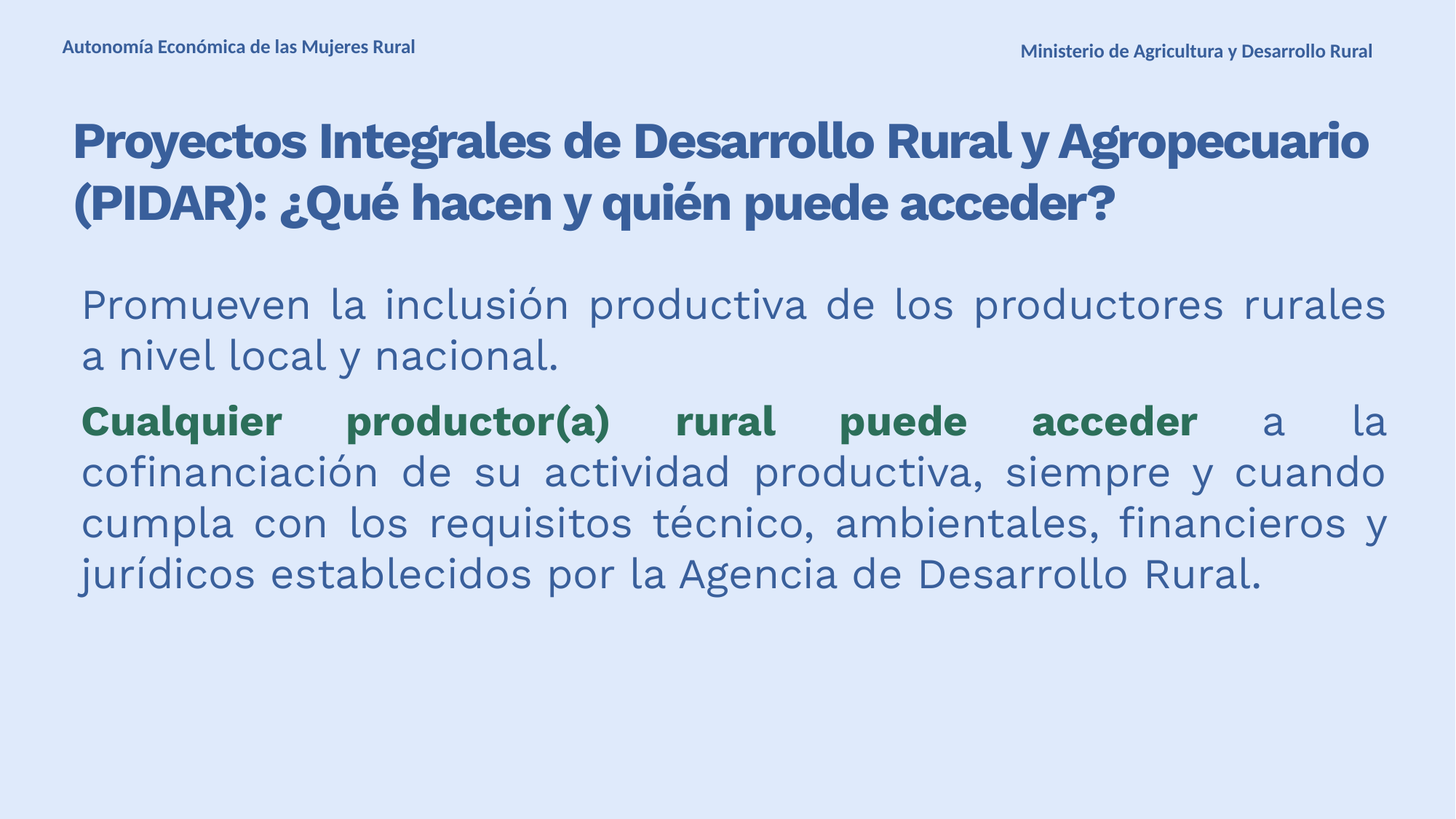

Autonomía Económica de las Mujeres Rural
Ministerio de Agricultura y Desarrollo Rural
Proyectos Integrales de Desarrollo Rural y Agropecuario (PIDAR): ¿Qué hacen y quién puede acceder?
Promueven la inclusión productiva de los productores rurales a nivel local y nacional.

Cualquier productor(a) rural puede acceder a la cofinanciación de su actividad productiva, siempre y cuando cumpla con los requisitos técnico, ambientales, financieros y jurídicos establecidos por la Agencia de Desarrollo Rural.